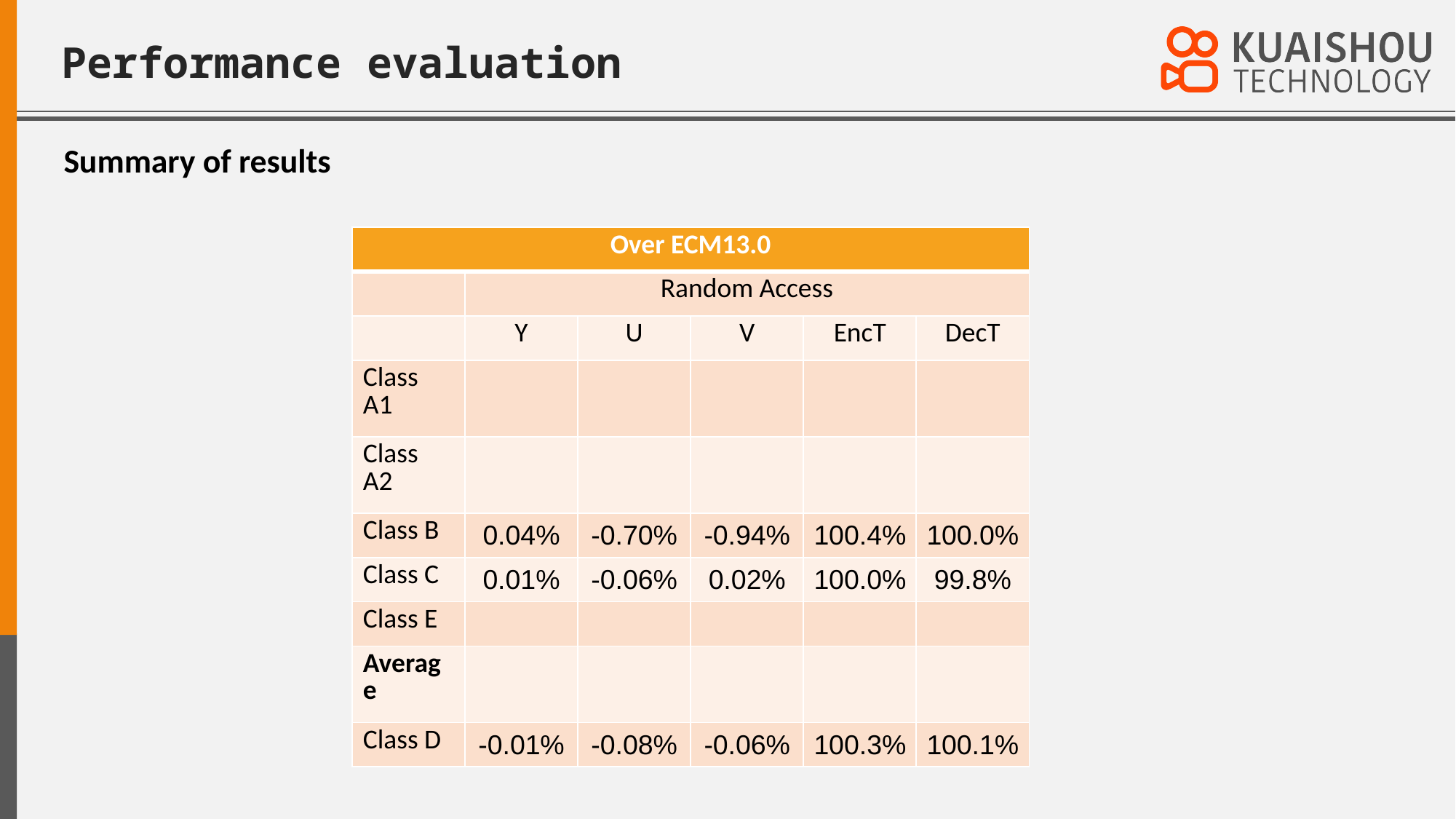

# Performance evaluation
Summary of results
| Over ECM13.0 |  |  |  |  |  |
| --- | --- | --- | --- | --- | --- |
|  | Random Access |  |  |  |  |
|  | Y | U | V | EncT | DecT |
| Class A1 |  |  |  |  |  |
| Class A2 |  |  |  |  |  |
| Class B | 0.04% | -0.70% | -0.94% | 100.4% | 100.0% |
| Class C | 0.01% | -0.06% | 0.02% | 100.0% | 99.8% |
| Class E |  |  |  |  |  |
| Average |  |  |  |  |  |
| Class D | -0.01% | -0.08% | -0.06% | 100.3% | 100.1% |